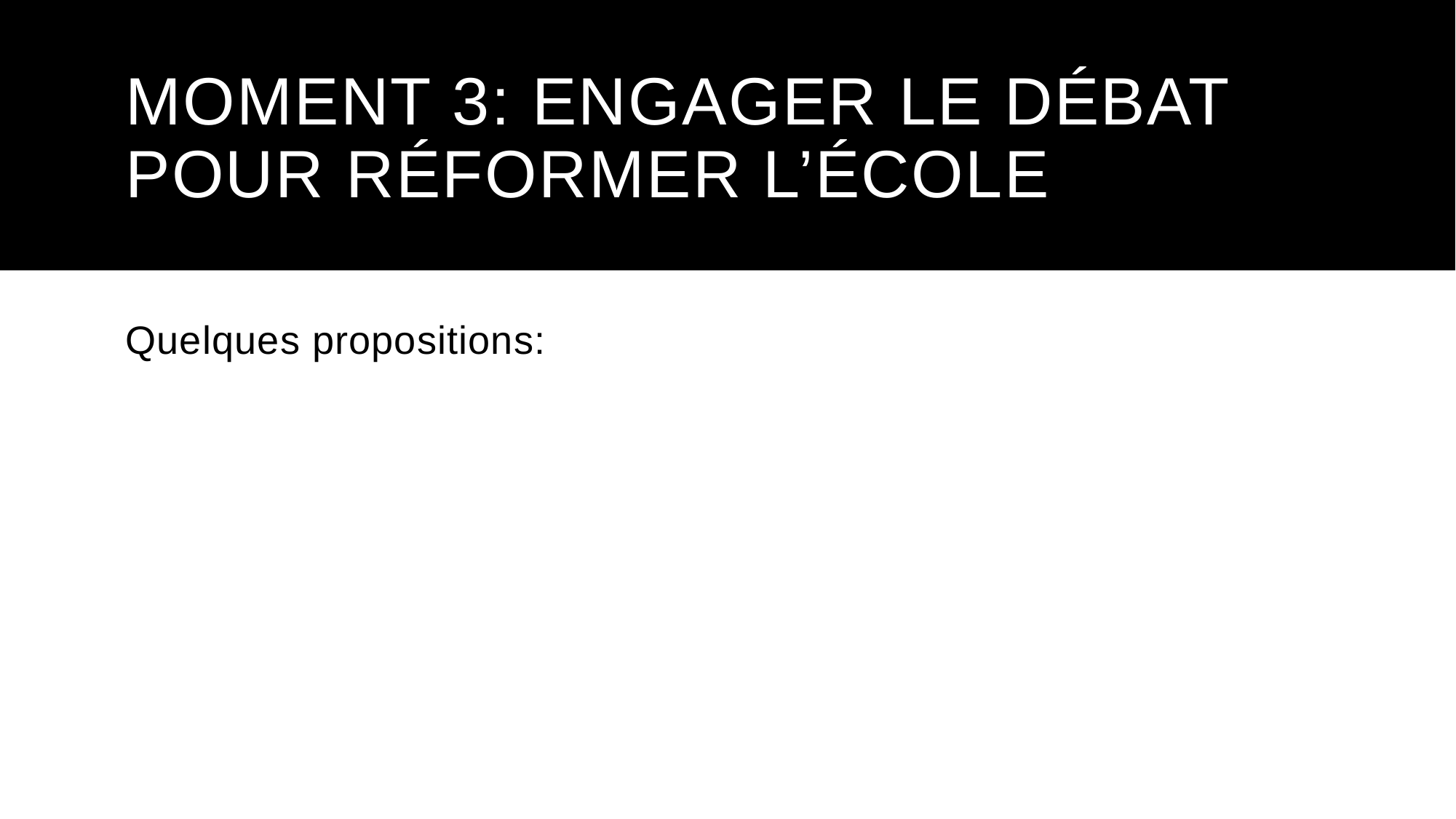

# Moment 3: engager le débat pour réformer l’école
Quelques propositions: